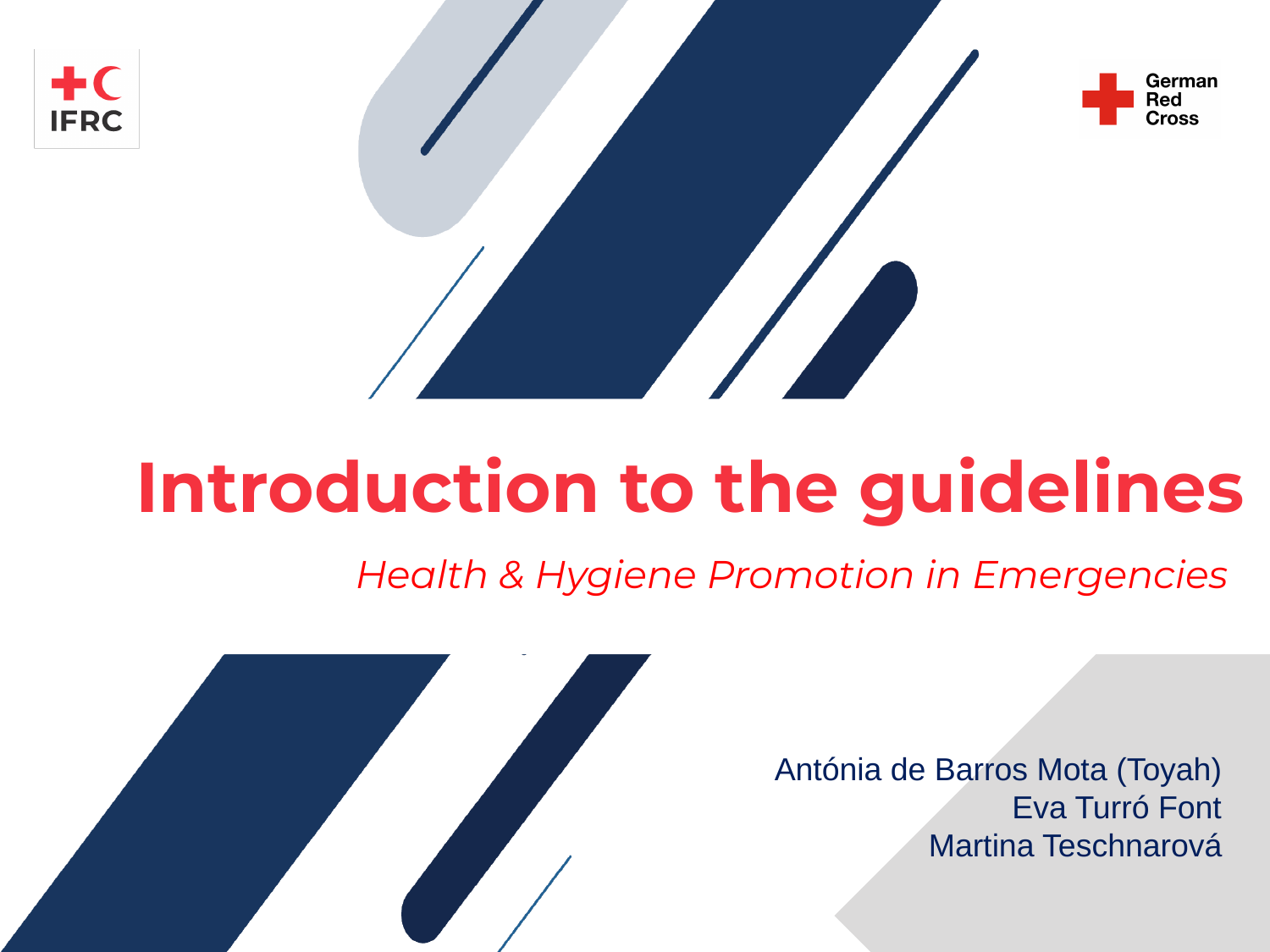

# Introduction to the guidelines

Health & Hygiene Promotion in Emergencies
Antónia de Barros Mota (Toyah)
Eva Turró Font
Martina Teschnarová